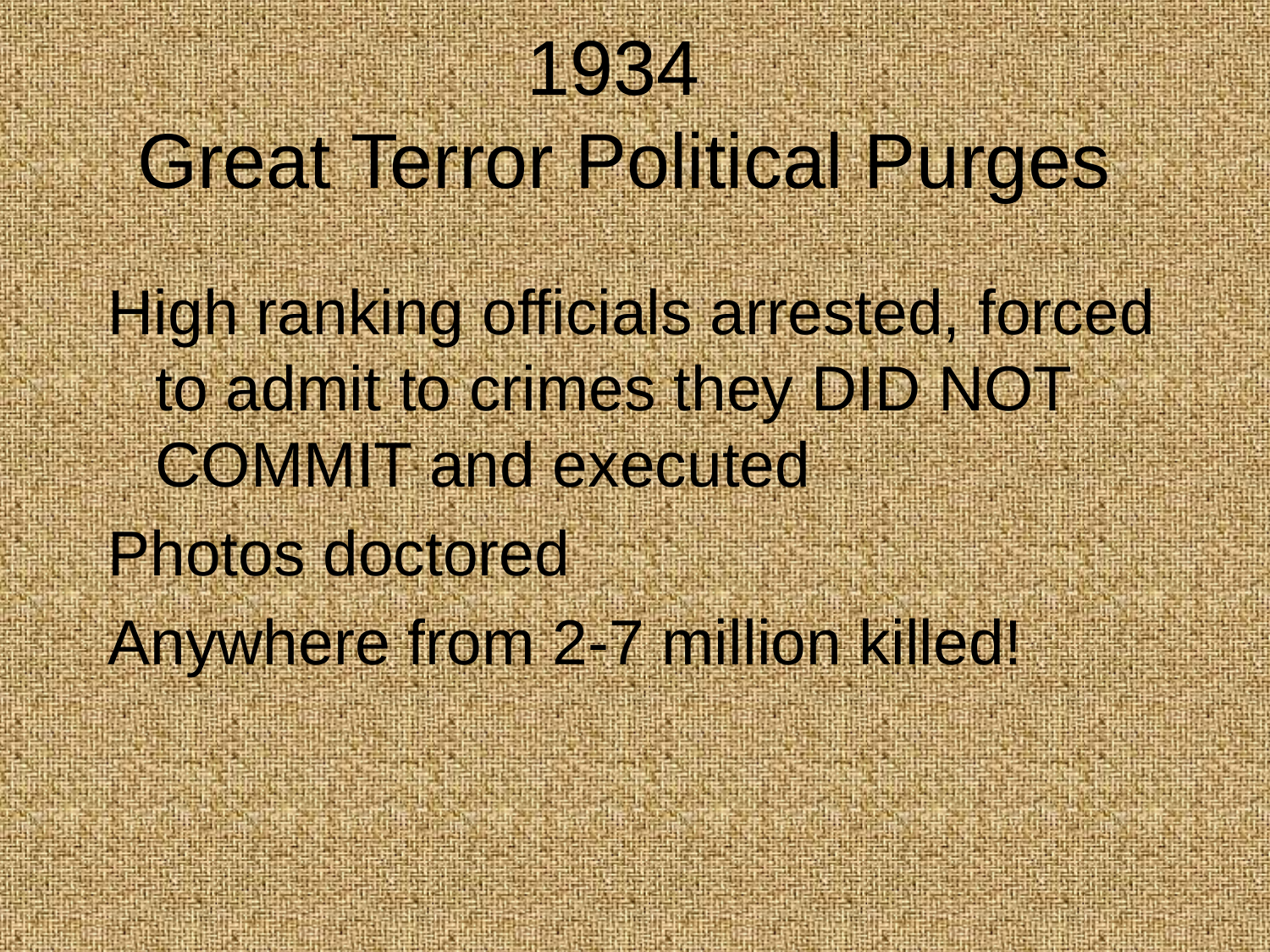

# 1934 Great Terror Political Purges
High ranking officials arrested, forced to admit to crimes they DID NOT COMMIT and executed
Photos doctored
Anywhere from 2-7 million killed!